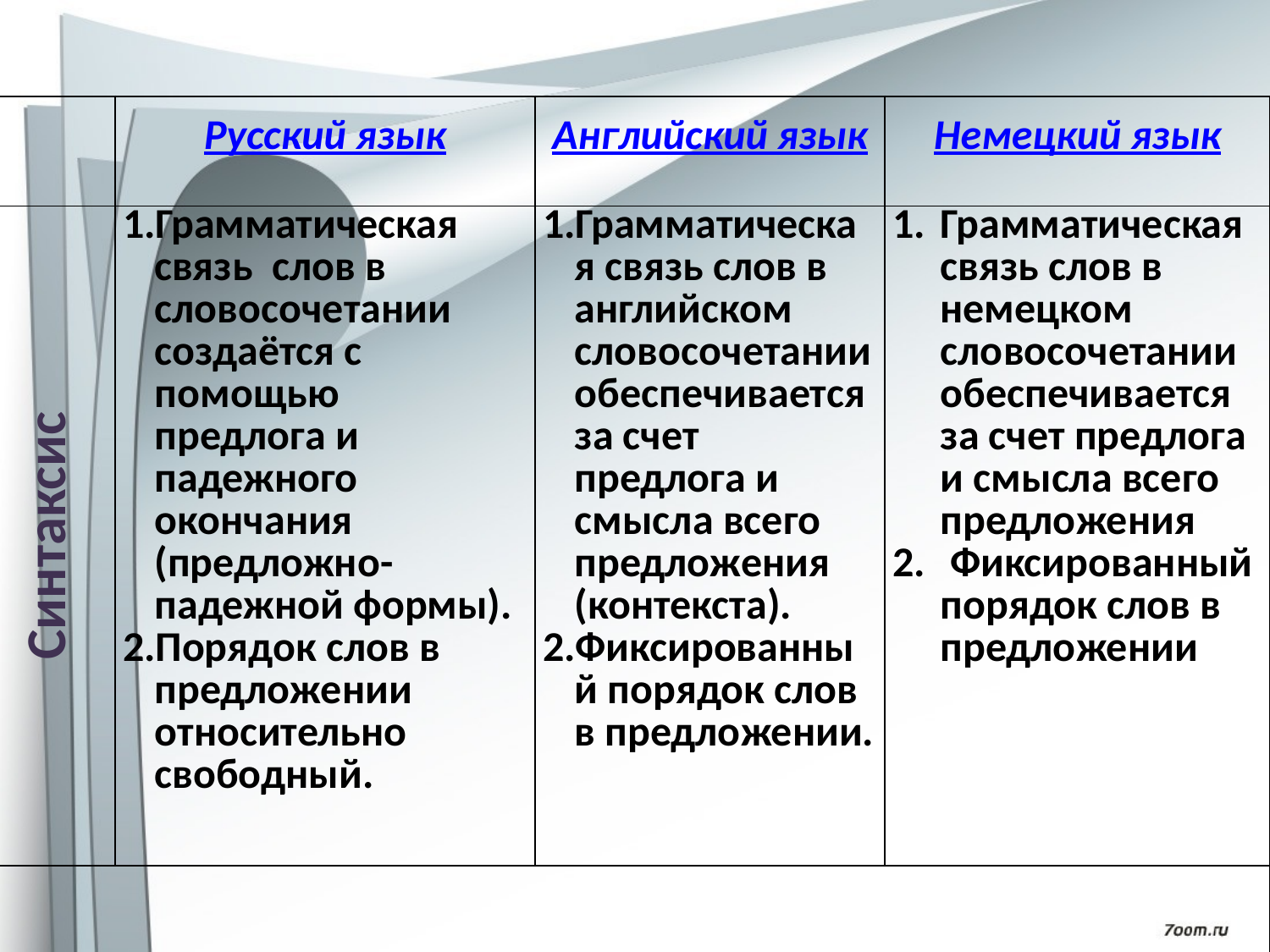

|  | Русский язык | Английский язык | Немецкий язык |
| --- | --- | --- | --- |
| Синтаксис | Грамматическая связь слов в словосочетании создаётся с помощью предлога и падежного окончания (предложно-падежной формы). Порядок слов в предложении относительно свободный. | Грамматическая связь слов в английском словосочетании обеспечивается за счет предлога и смысла всего предложения (контекста). Фиксированный порядок слов в предложении. | Грамматическая связь слов в немецком словосочетании обеспечивается за счет предлога и смысла всего предложения Фиксированный порядок слов в предложении |
|  |  |  |  |